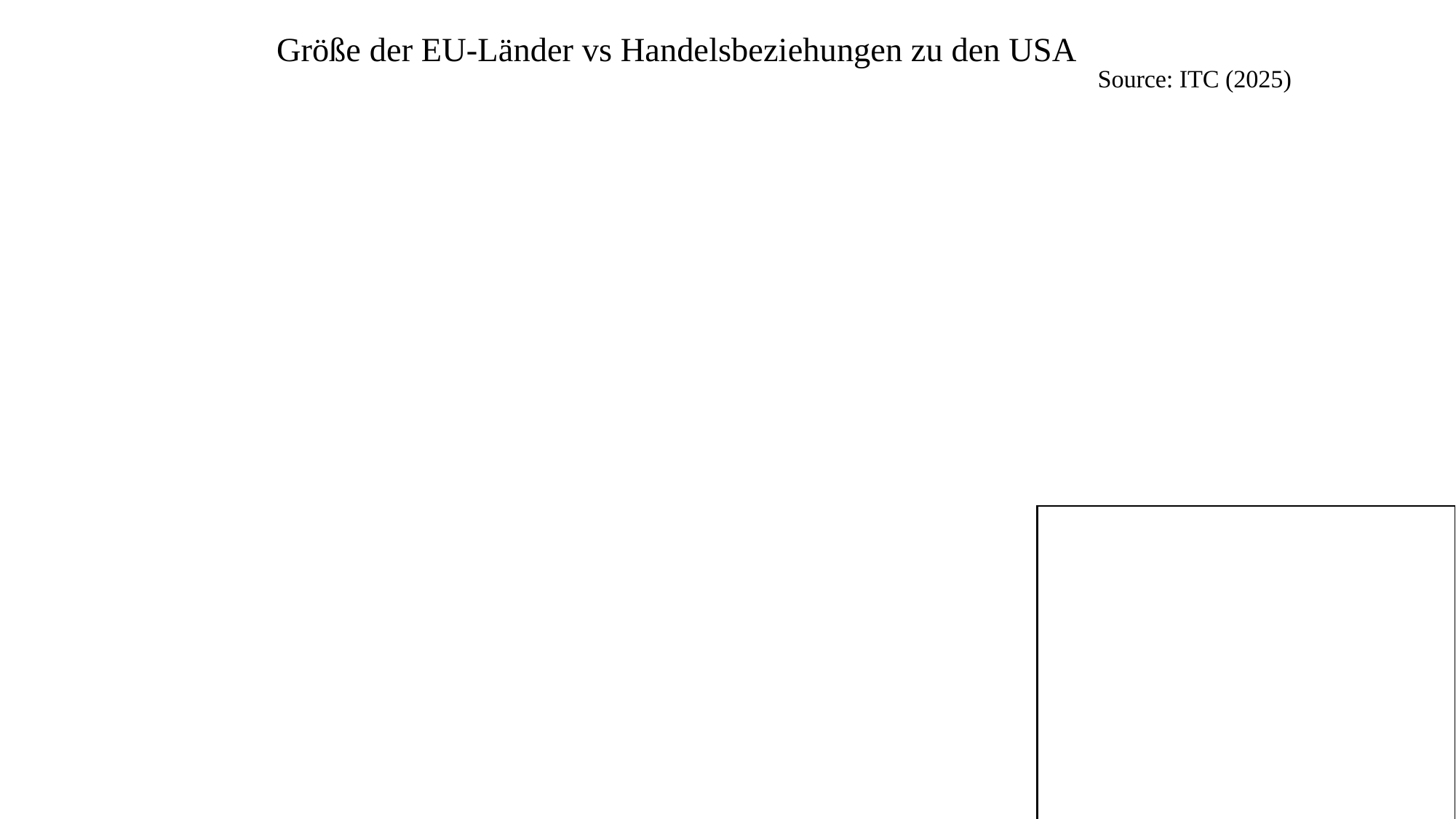

Größe der EU-Länder vs Handelsbeziehungen zu den USA
Source: ITC (2025)